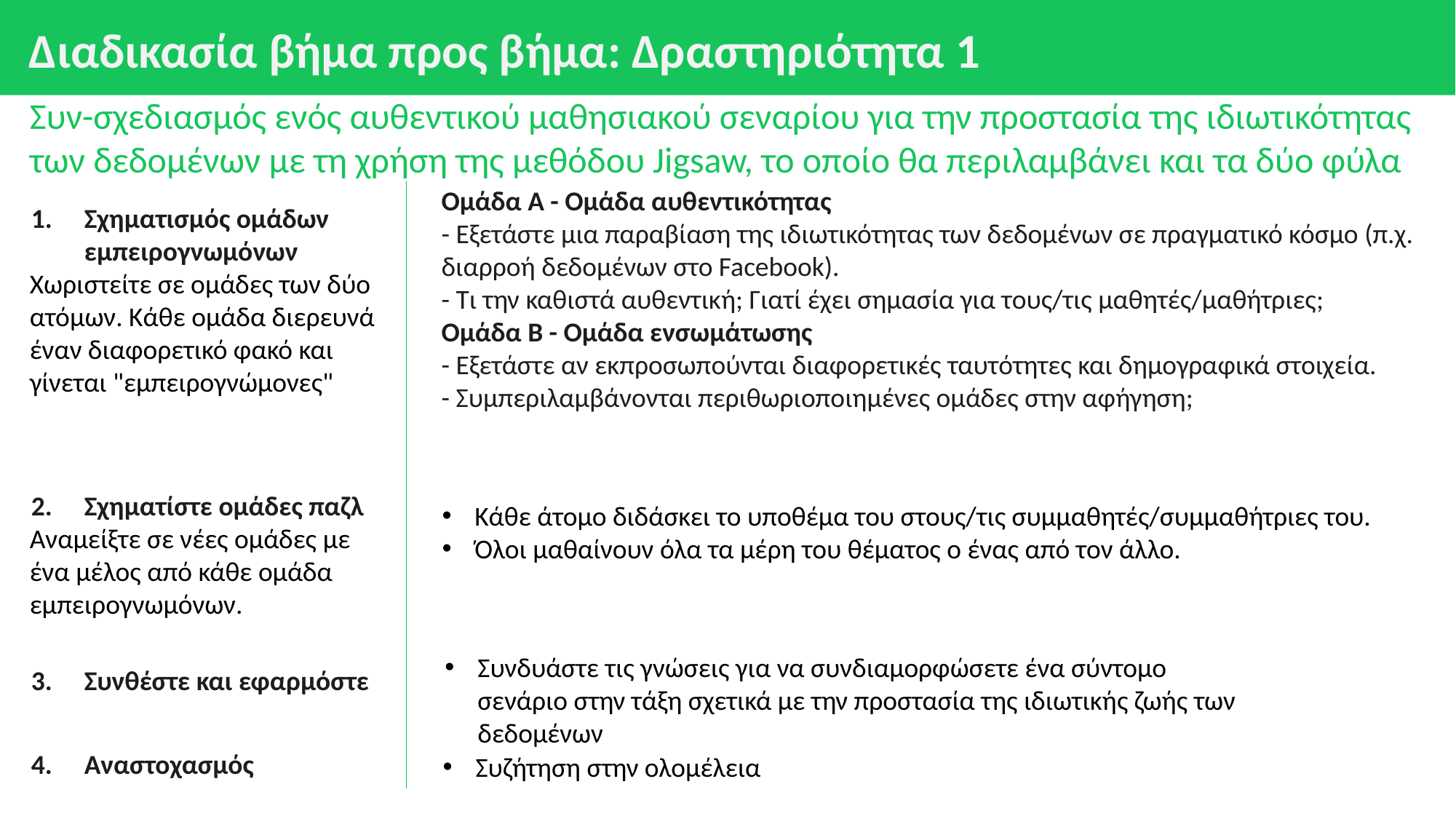

# Διαδικασία βήμα προς βήμα: Δραστηριότητα 1
Συν-σχεδιασμός ενός αυθεντικού μαθησιακού σεναρίου για την προστασία της ιδιωτικότητας των δεδομένων με τη χρήση της μεθόδου Jigsaw, το οποίο θα περιλαμβάνει και τα δύο φύλα
Ομάδα Α - Ομάδα αυθεντικότητας
- Εξετάστε μια παραβίαση της ιδιωτικότητας των δεδομένων σε πραγματικό κόσμο (π.χ. διαρροή δεδομένων στο Facebook).
- Τι την καθιστά αυθεντική; Γιατί έχει σημασία για τους/τις μαθητές/μαθήτριες;
Ομάδα Β - Ομάδα ενσωμάτωσης
- Εξετάστε αν εκπροσωπούνται διαφορετικές ταυτότητες και δημογραφικά στοιχεία.
- Συμπεριλαμβάνονται περιθωριοποιημένες ομάδες στην αφήγηση;
Σχηματισμός ομάδων εμπειρογνωμόνων
Χωριστείτε σε ομάδες των δύο ατόμων. Κάθε ομάδα διερευνά έναν διαφορετικό φακό και γίνεται "εμπειρογνώμονες"
Σχηματίστε ομάδες παζλ
Αναμείξτε σε νέες ομάδες με ένα μέλος από κάθε ομάδα εμπειρογνωμόνων.
Κάθε άτομο διδάσκει το υποθέμα του στους/τις συμμαθητές/συμμαθήτριες του.
Όλοι μαθαίνουν όλα τα μέρη του θέματος ο ένας από τον άλλο.
Συνδυάστε τις γνώσεις για να συνδιαμορφώσετε ένα σύντομο σενάριο στην τάξη σχετικά με την προστασία της ιδιωτικής ζωής των δεδομένων
Συνθέστε και εφαρμόστε
Αναστοχασμός
Συζήτηση στην ολομέλεια